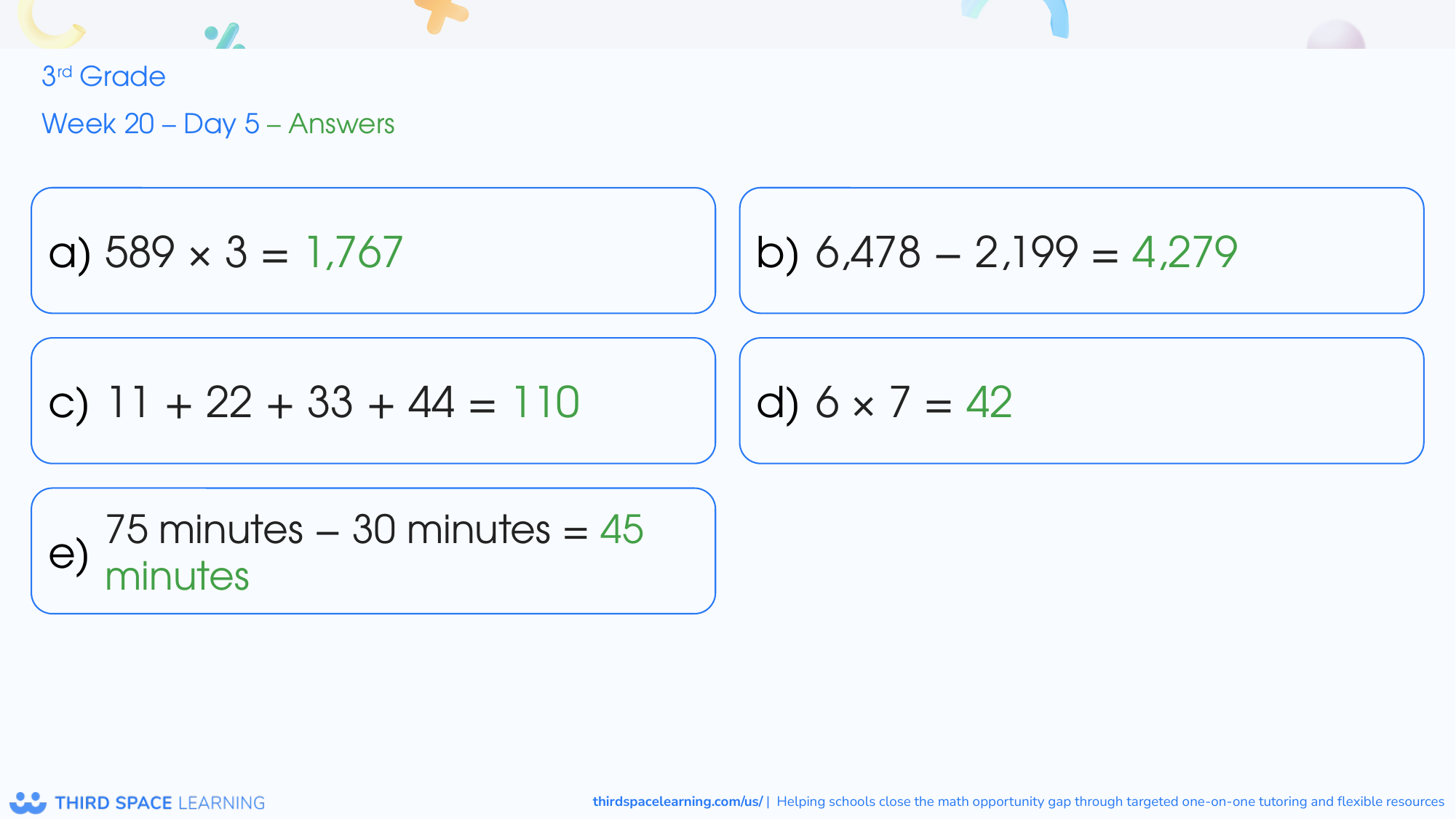

3rd Grade
Week 20 – Day 5 – Answers
589 × 3 = 1,767
6,478 − 2,199 = 4,279
11 + 22 + 33 + 44 = 110
6 × 7 = 42
75 minutes − 30 minutes = 45 minutes